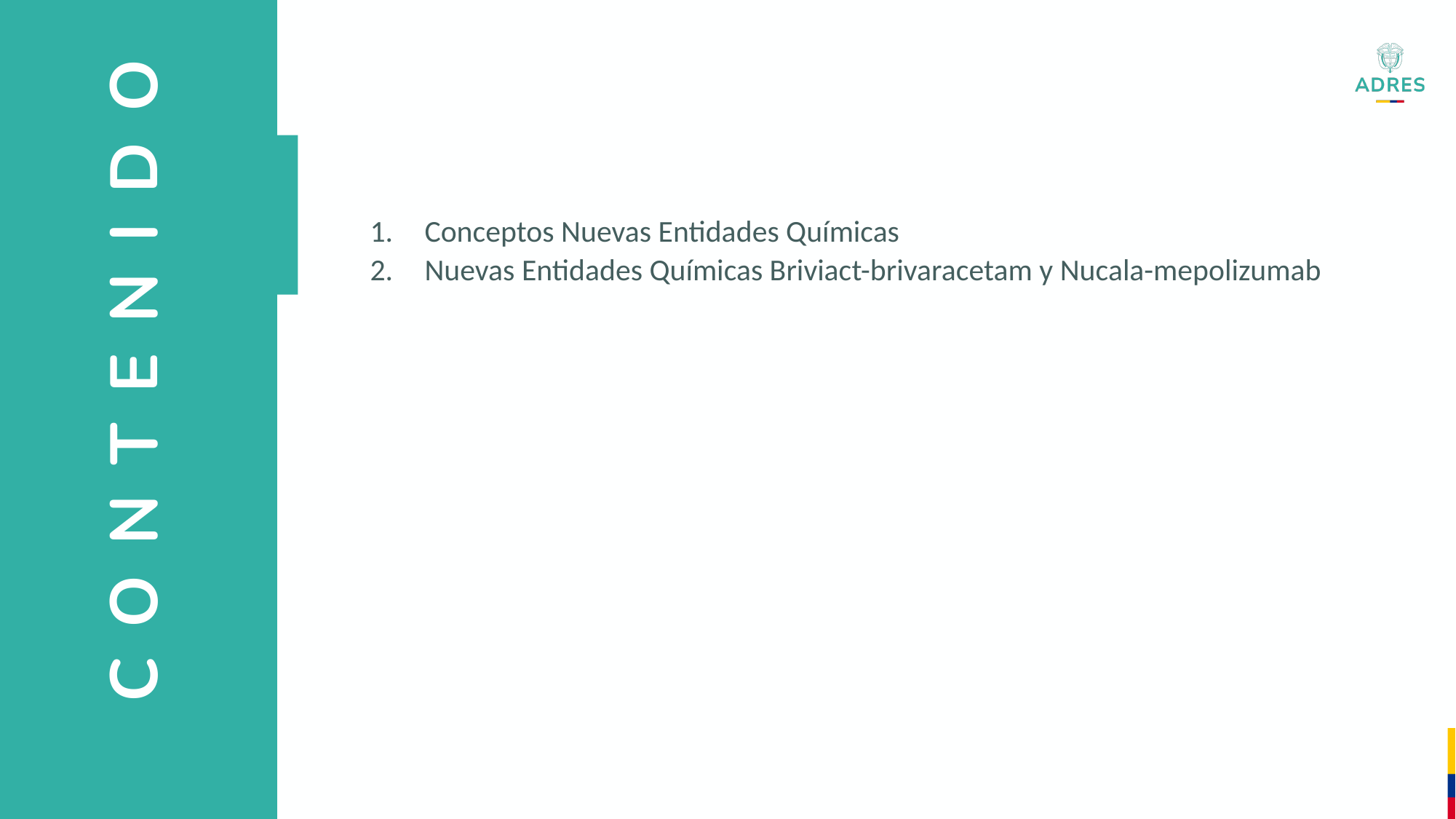

Conceptos Nuevas Entidades Químicas
Nuevas Entidades Químicas Briviact-brivaracetam y Nucala-mepolizumab

# CONTENIDO